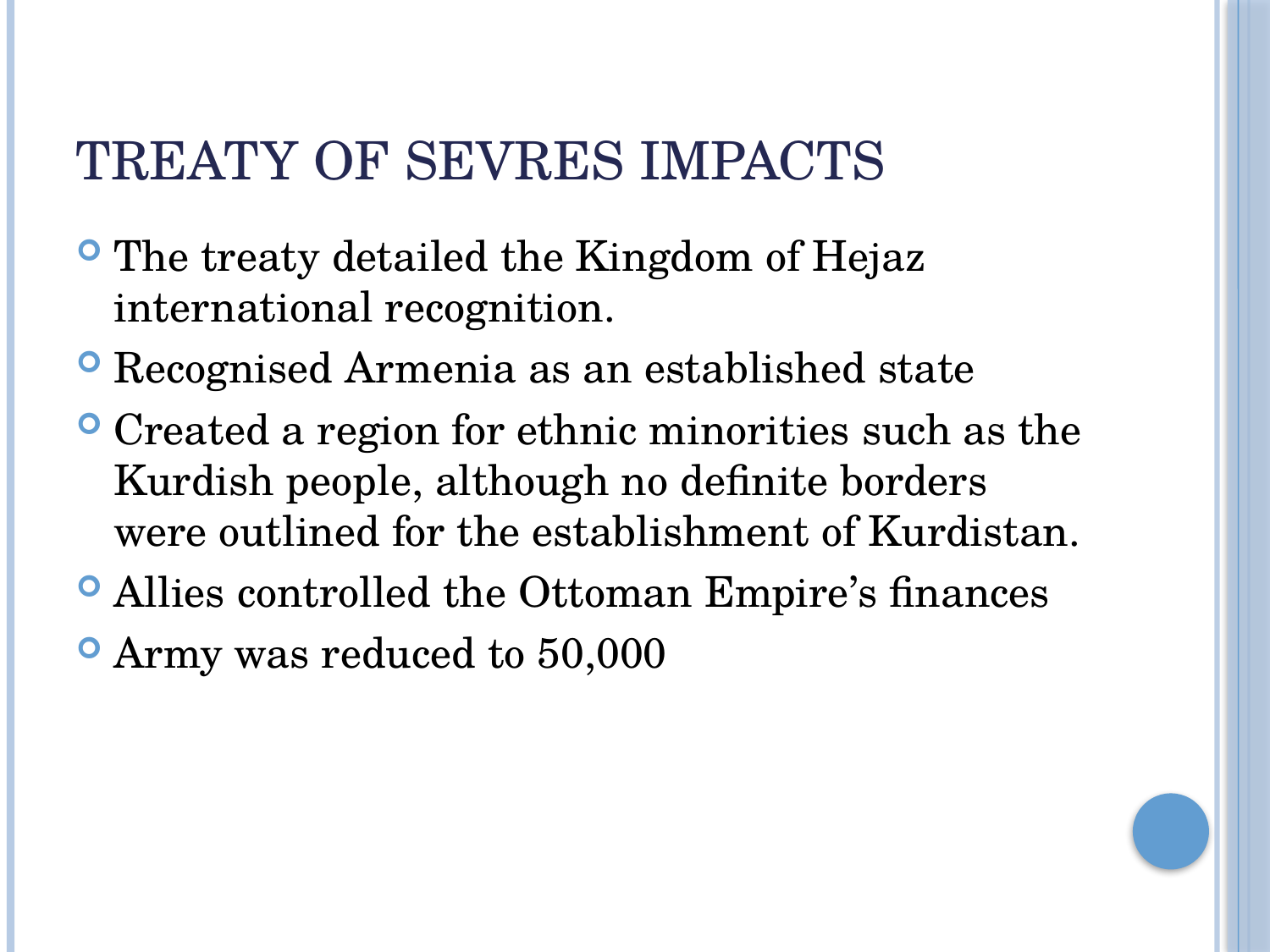

# Treaty of Sevres Impacts
The treaty detailed the Kingdom of Hejaz international recognition.
Recognised Armenia as an established state
Created a region for ethnic minorities such as the Kurdish people, although no definite borders were outlined for the establishment of Kurdistan.
Allies controlled the Ottoman Empire’s finances
Army was reduced to 50,000